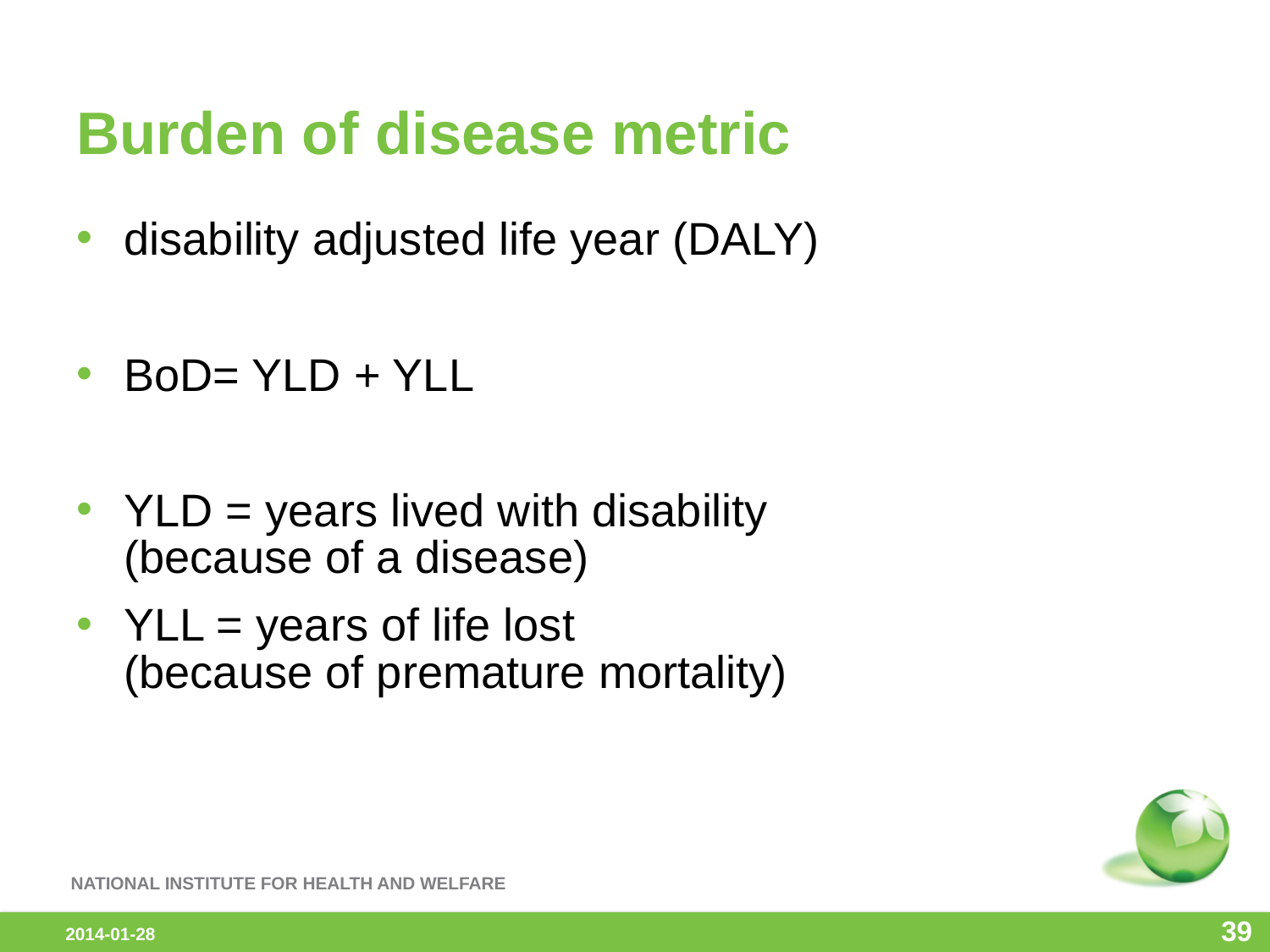

# Burden of disease metric
disability adjusted life year (DALY)

BoD= YLD + YLL

YLD = years lived with disability
(because of a disease)
YLL = years of life lost
(because of premature mortality)
39
2014-01-28